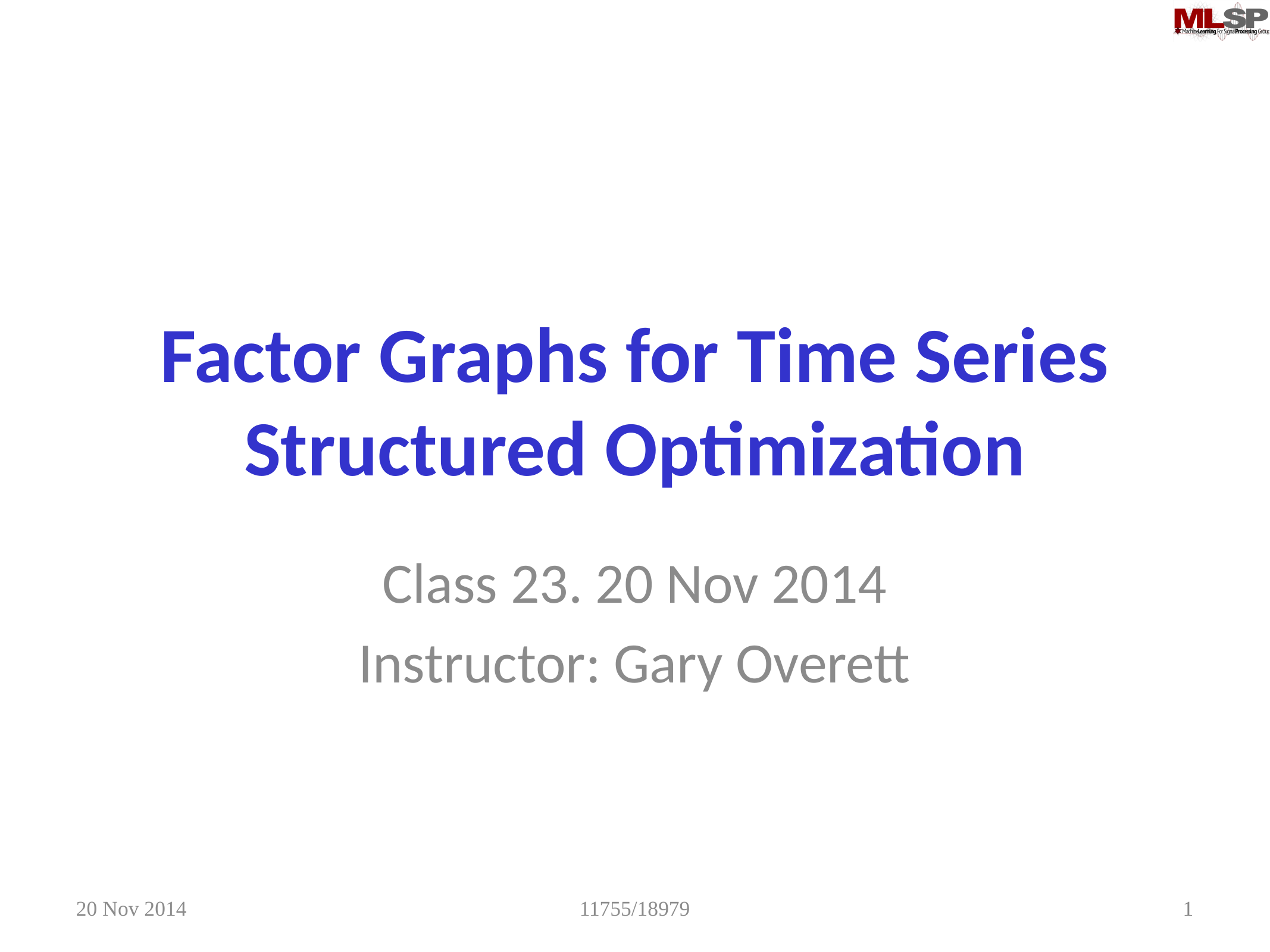

# Factor Graphs for Time Series Structured Optimization
Class 23. 20 Nov 2014
Instructor: Gary Overett
20 Nov 2014
11755/18979
1